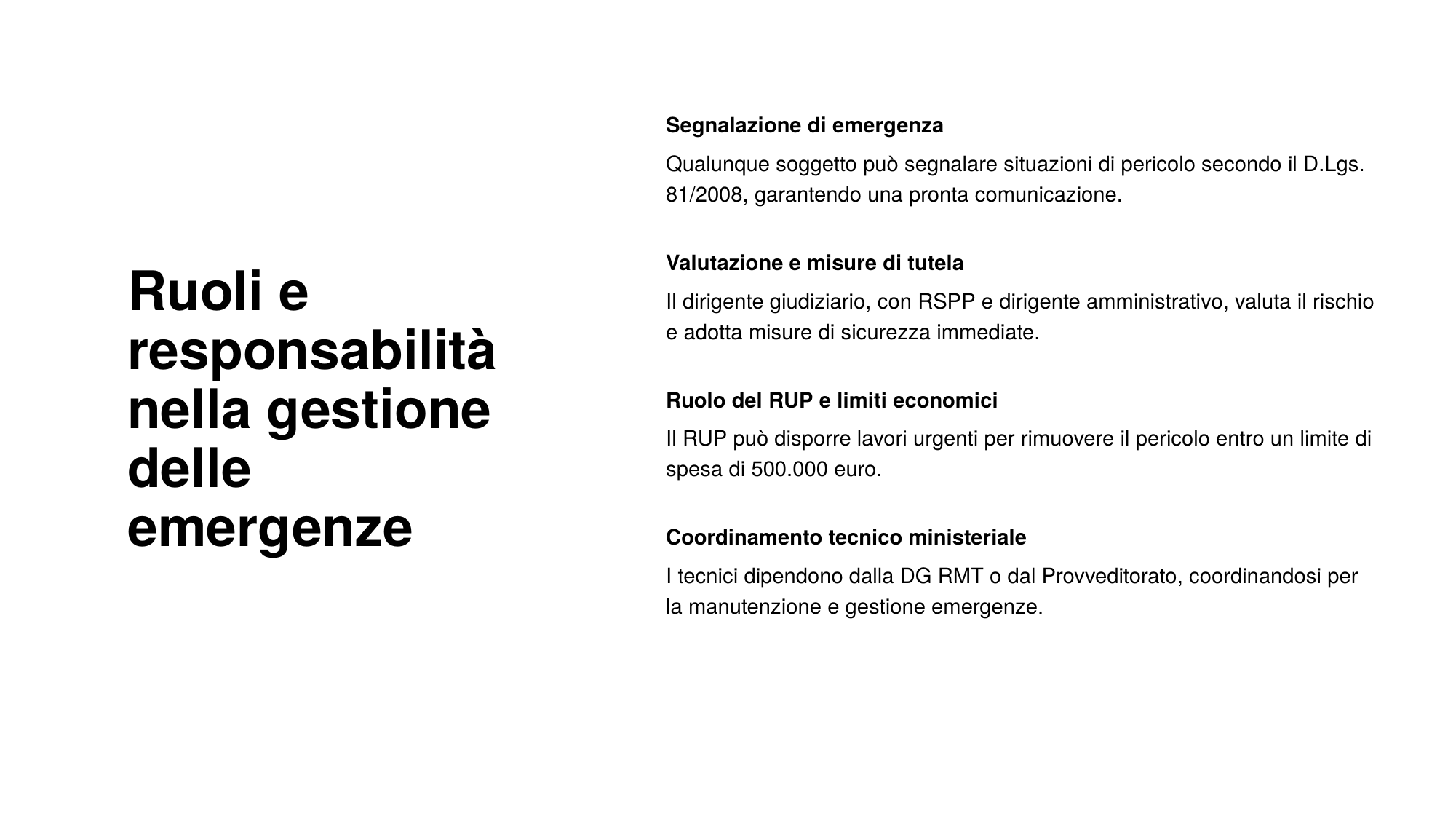

# Ruoli e responsabilità nella gestione delle emergenze
Segnalazione di emergenza
Qualunque soggetto può segnalare situazioni di pericolo secondo il D.Lgs. 81/2008, garantendo una pronta comunicazione.
Valutazione e misure di tutela
Il dirigente giudiziario, con RSPP e dirigente amministrativo, valuta il rischio e adotta misure di sicurezza immediate.
Ruolo del RUP e limiti economici
Il RUP può disporre lavori urgenti per rimuovere il pericolo entro un limite di spesa di 500.000 euro.
Coordinamento tecnico ministeriale
I tecnici dipendono dalla DG RMT o dal Provveditorato, coordinandosi per la manutenzione e gestione emergenze.